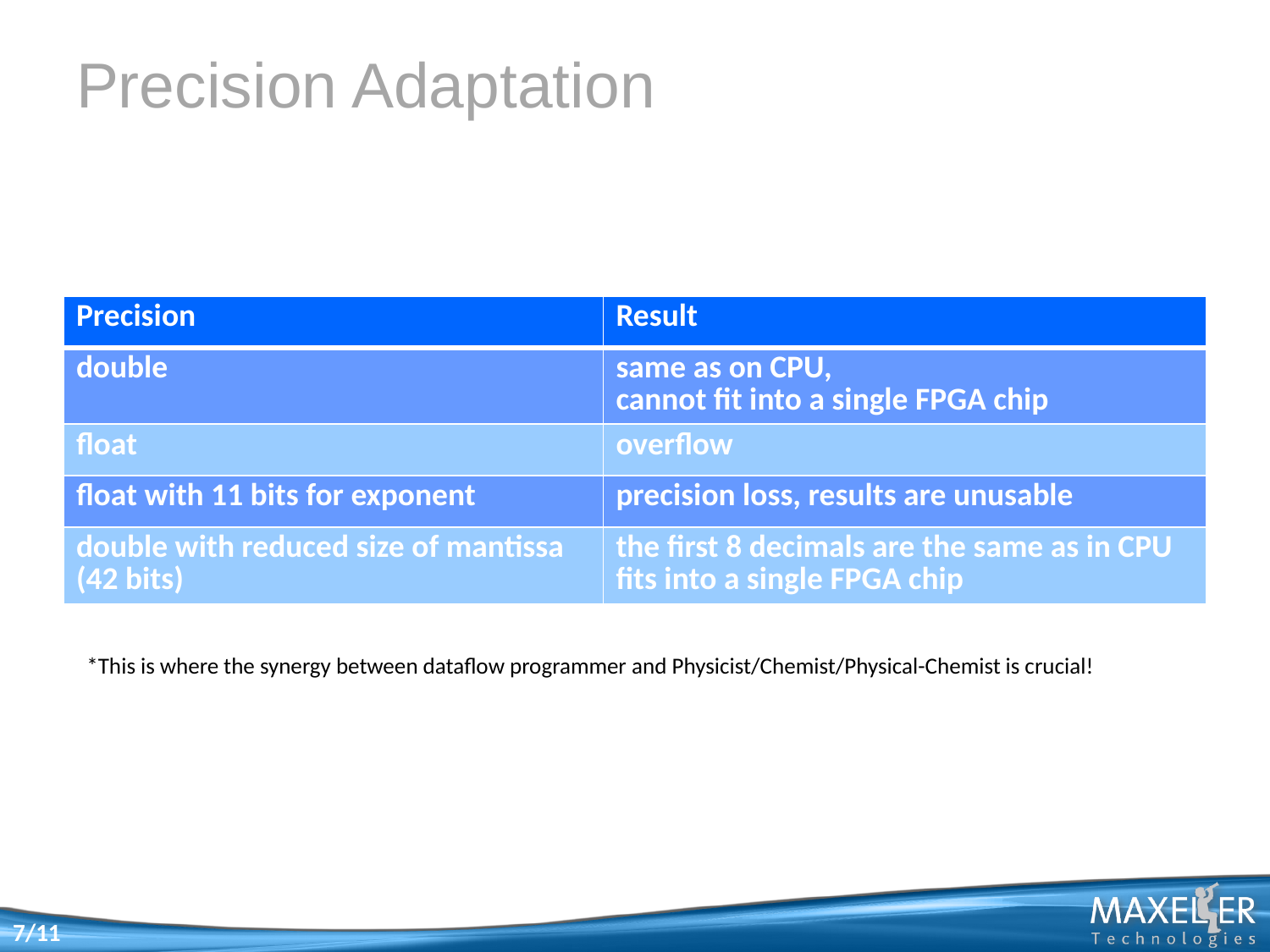

# Precision Adaptation
| Precision | Result |
| --- | --- |
| double | same as on CPU, cannot fit into a single FPGA chip |
| float | overflow |
| float with 11 bits for exponent | precision loss, results are unusable |
| double with reduced size of mantissa (42 bits) | the first 8 decimals are the same as in CPU fits into a single FPGA chip |
*This is where the synergy between dataflow programmer and Physicist/Chemist/Physical-Chemist is crucial!
7/11